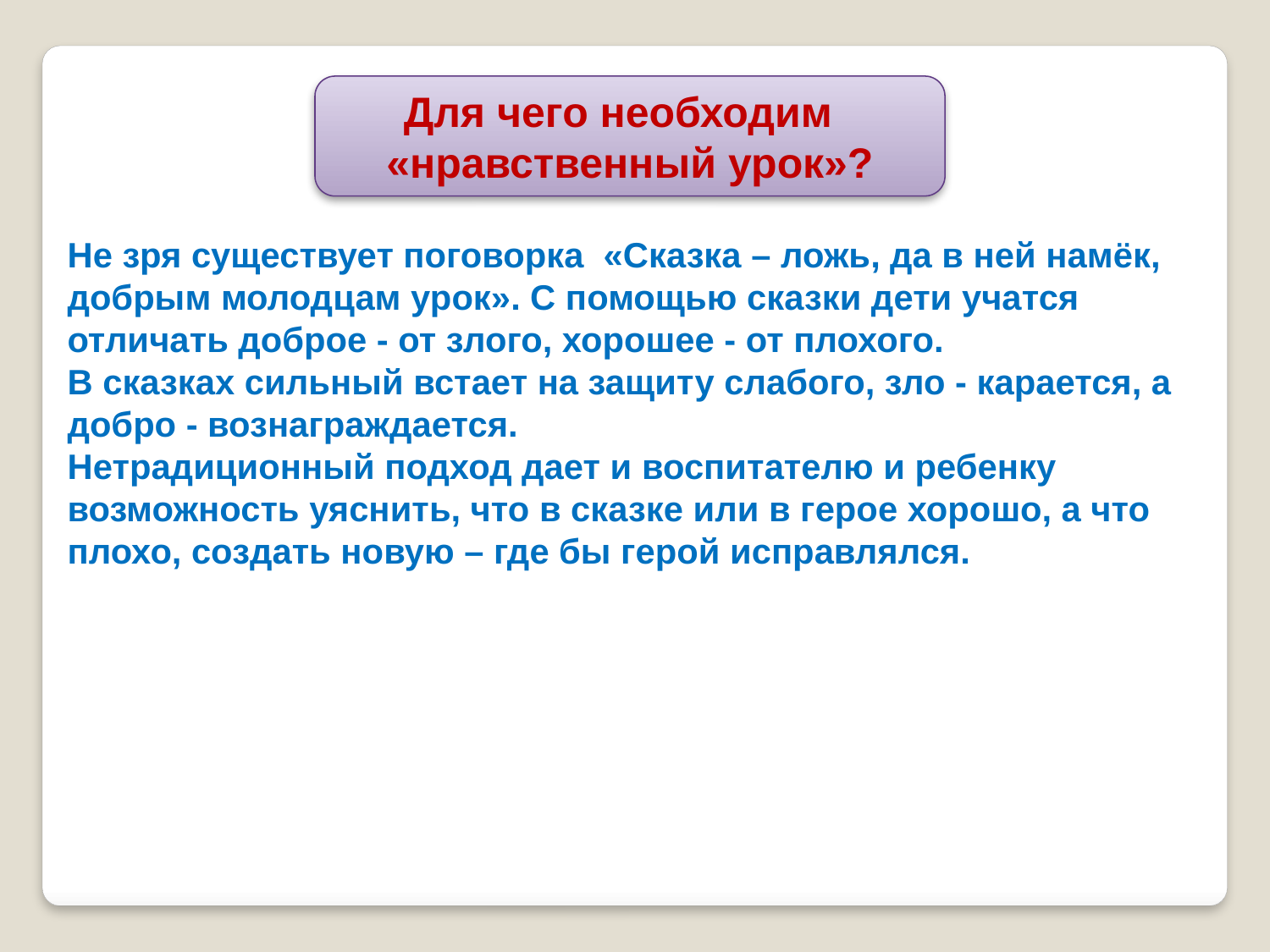

Для чего необходим
«нравственный урок»?
Не зря существует поговорка  «Сказка – ложь, да в ней намёк, добрым молодцам урок». С помощью сказки дети учатся отличать доброе - от злого, хорошее - от плохого. В сказках сильный встает на защиту слабого, зло - карается, а добро - вознаграждается.
Нетрадиционный подход дает и воспитателю и ребенку возможность уяснить, что в сказке или в герое хорошо, а что плохо, создать новую – где бы герой исправлялся.